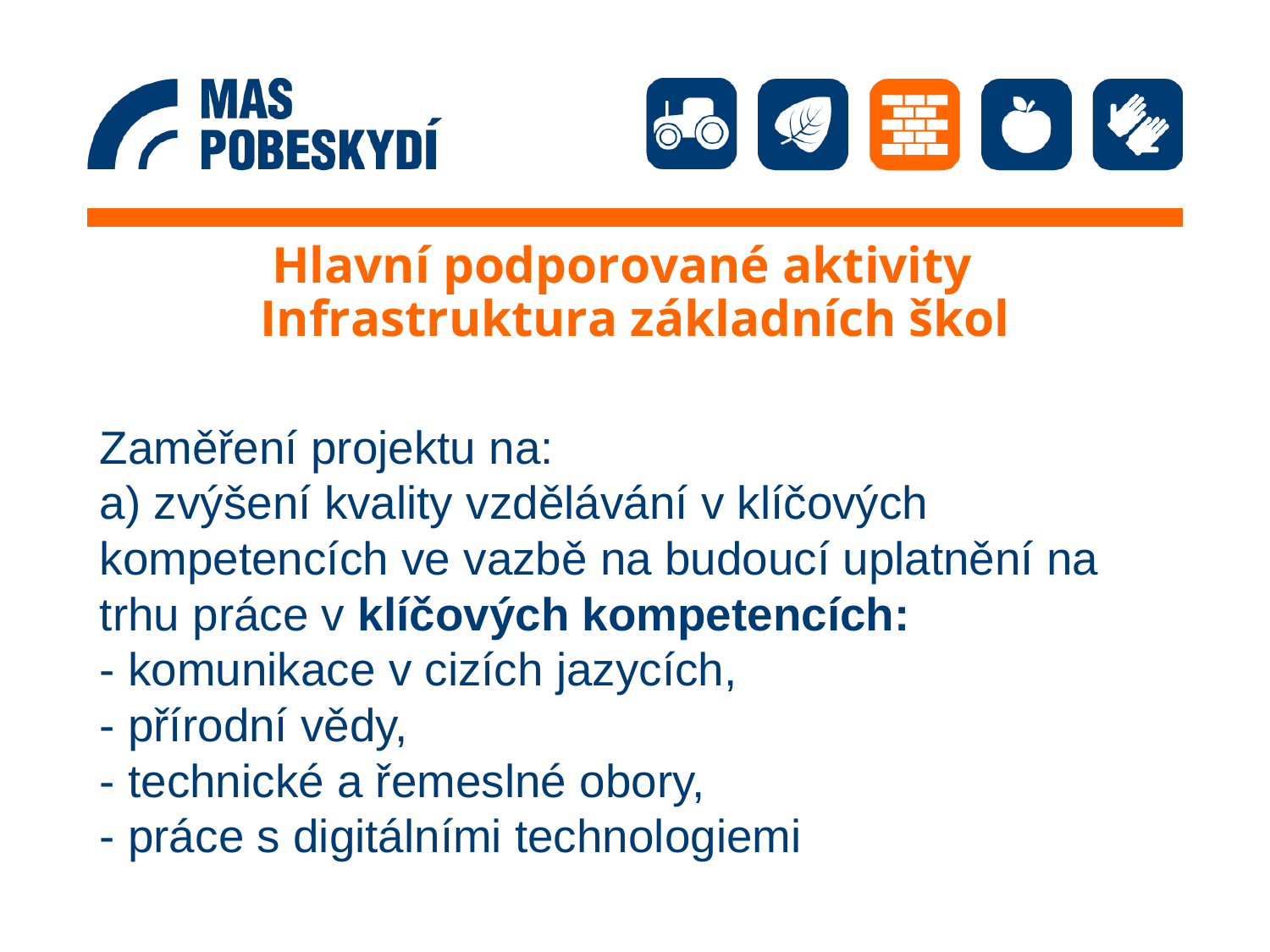

# Hlavní podporované aktivity Infrastruktura základních škol
Zaměření projektu na:
a) zvýšení kvality vzdělávání v klíčových kompetencích ve vazbě na budoucí uplatnění na trhu práce v klíčových kompetencích:
- komunikace v cizích jazycích,
- přírodní vědy,
- technické a řemeslné obory,
- práce s digitálními technologiemi